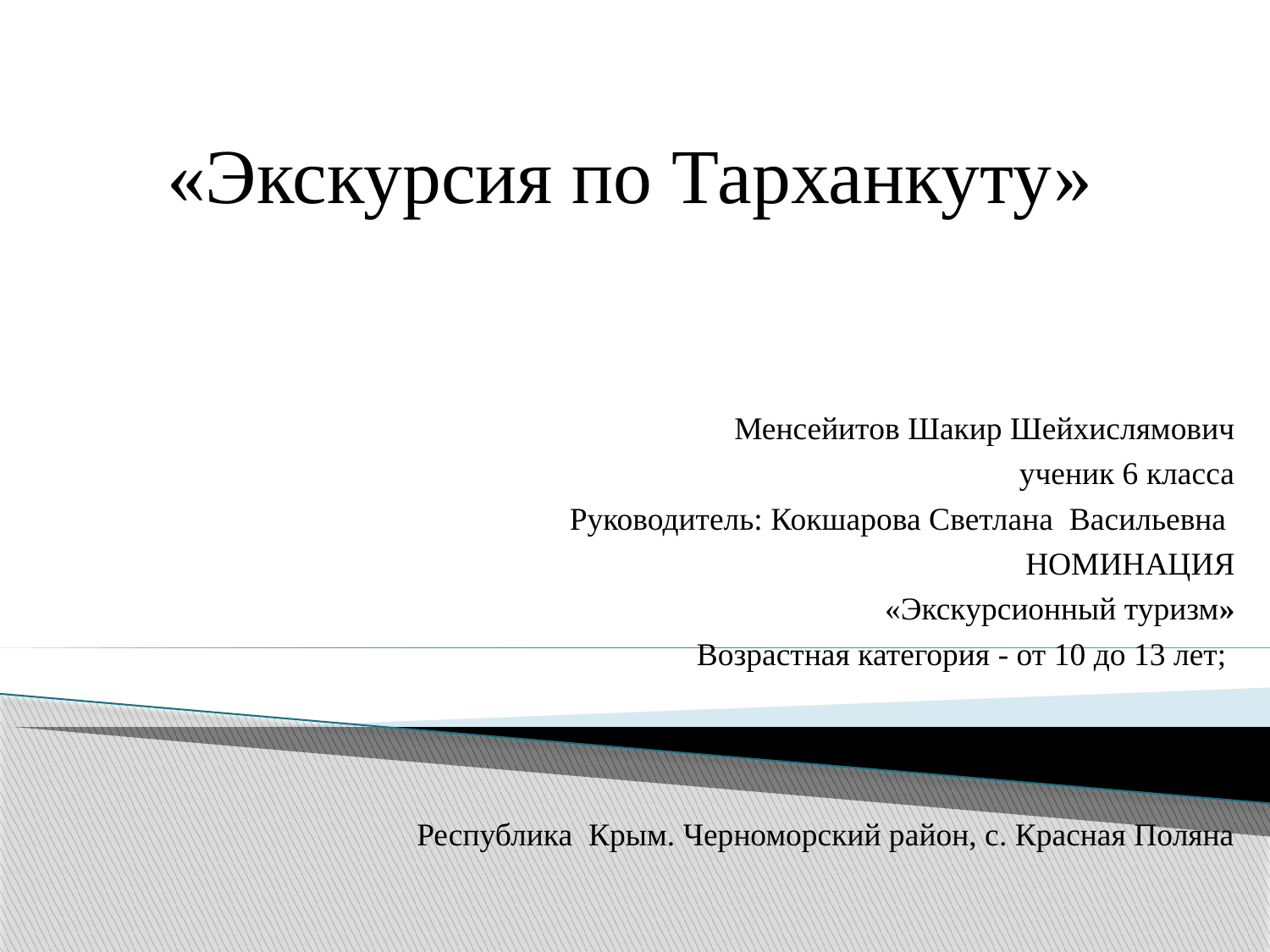

«Экскурсия по Тарханкуту»

Менсейитов Шакир Шейхислямович
ученик 6 класса
Руководитель: Кокшарова Светлана  Васильевна
НОМИНАЦИЯ
«Экскурсионный туризм»
Возрастная категория - от 10 до 13 лет;

Республика  Крым. Черноморский район, с. Красная Поляна